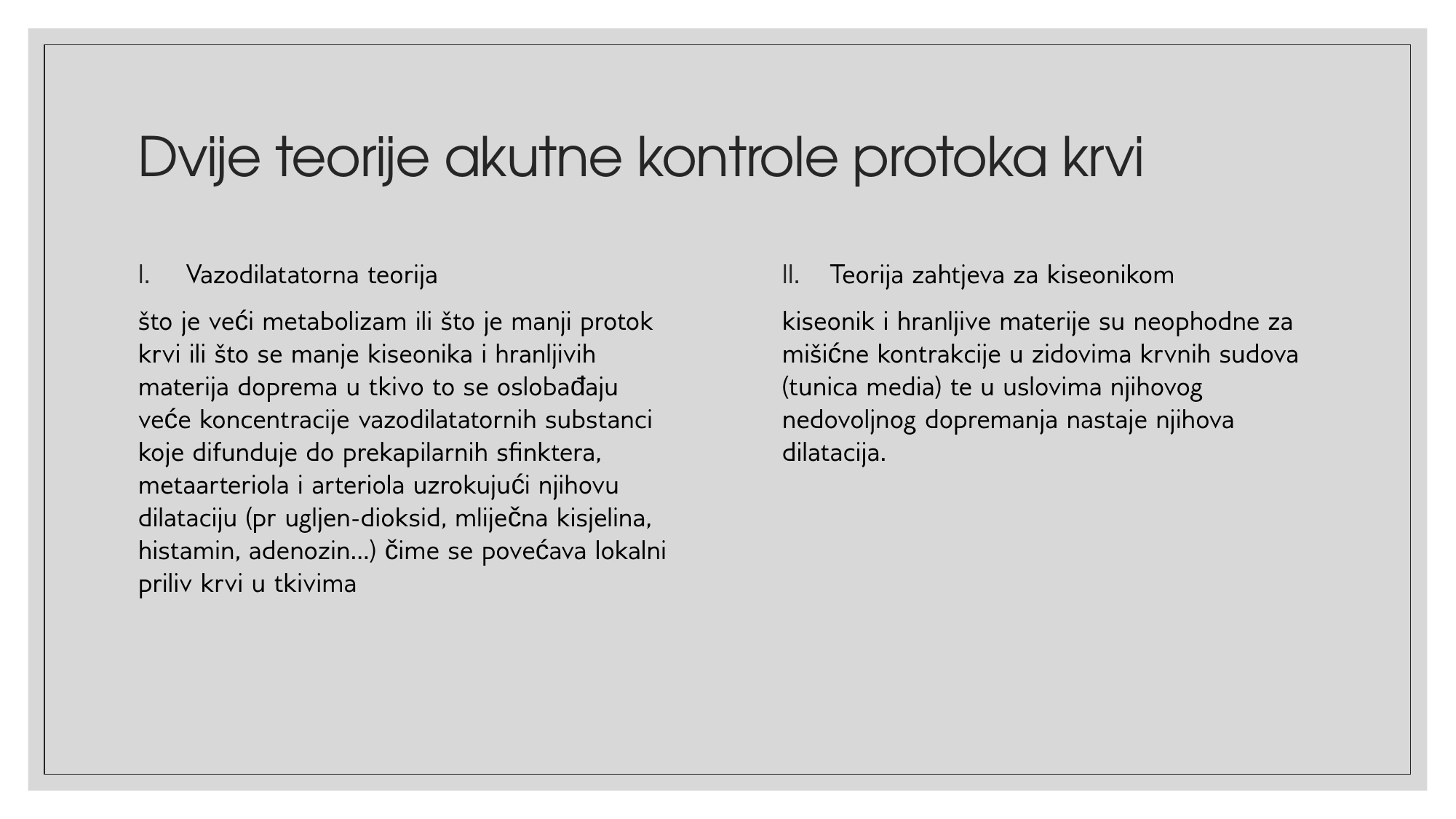

# Dvije teorije akutne kontrole protoka krvi
Vazodilatatorna teorija
što je veći metabolizam ili što je manji protok krvi ili što se manje kiseonika i hranljivih materija doprema u tkivo to se oslobađaju veće koncentracije vazodilatatornih substanci koje difunduje do prekapilarnih sfinktera, metaarteriola i arteriola uzrokujući njihovu dilataciju (pr ugljen-dioksid, mliječna kisjelina, histamin, adenozin...) čime se povećava lokalni priliv krvi u tkivima

Teorija zahtjeva za kiseonikom
kiseonik i hranljive materije su neophodne za mišićne kontrakcije u zidovima krvnih sudova (tunica media) te u uslovima njihovog nedovoljnog dopremanja nastaje njihova dilatacija.